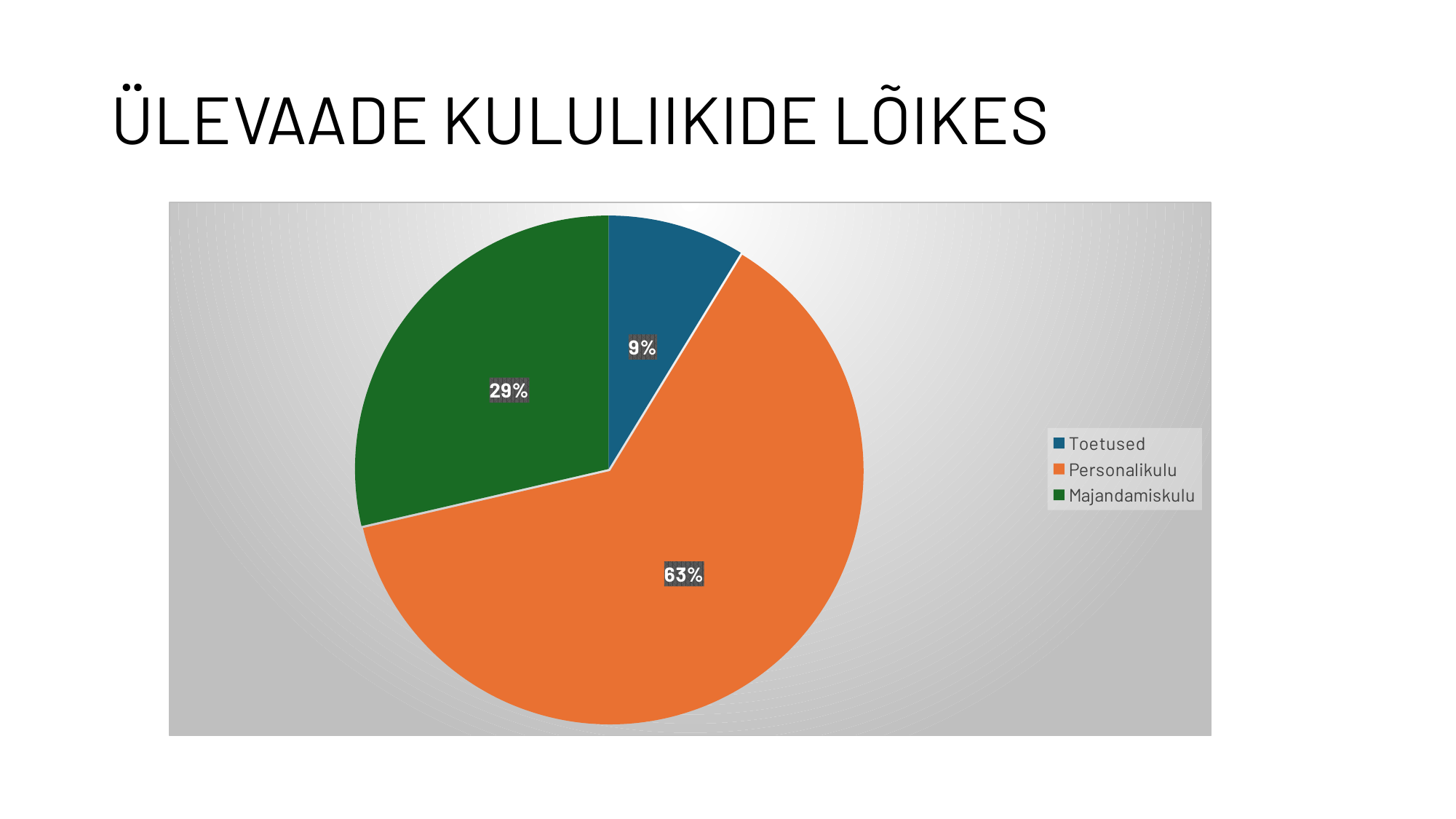

# ÜLEVAADE KULULIIKIDE LÕIKES

### Chart

| Category | Müük |
|---|---|
| Toetused | 8.7 |
| Personalikulu | 62.4 |
| Majandamiskulu | 28.5 |